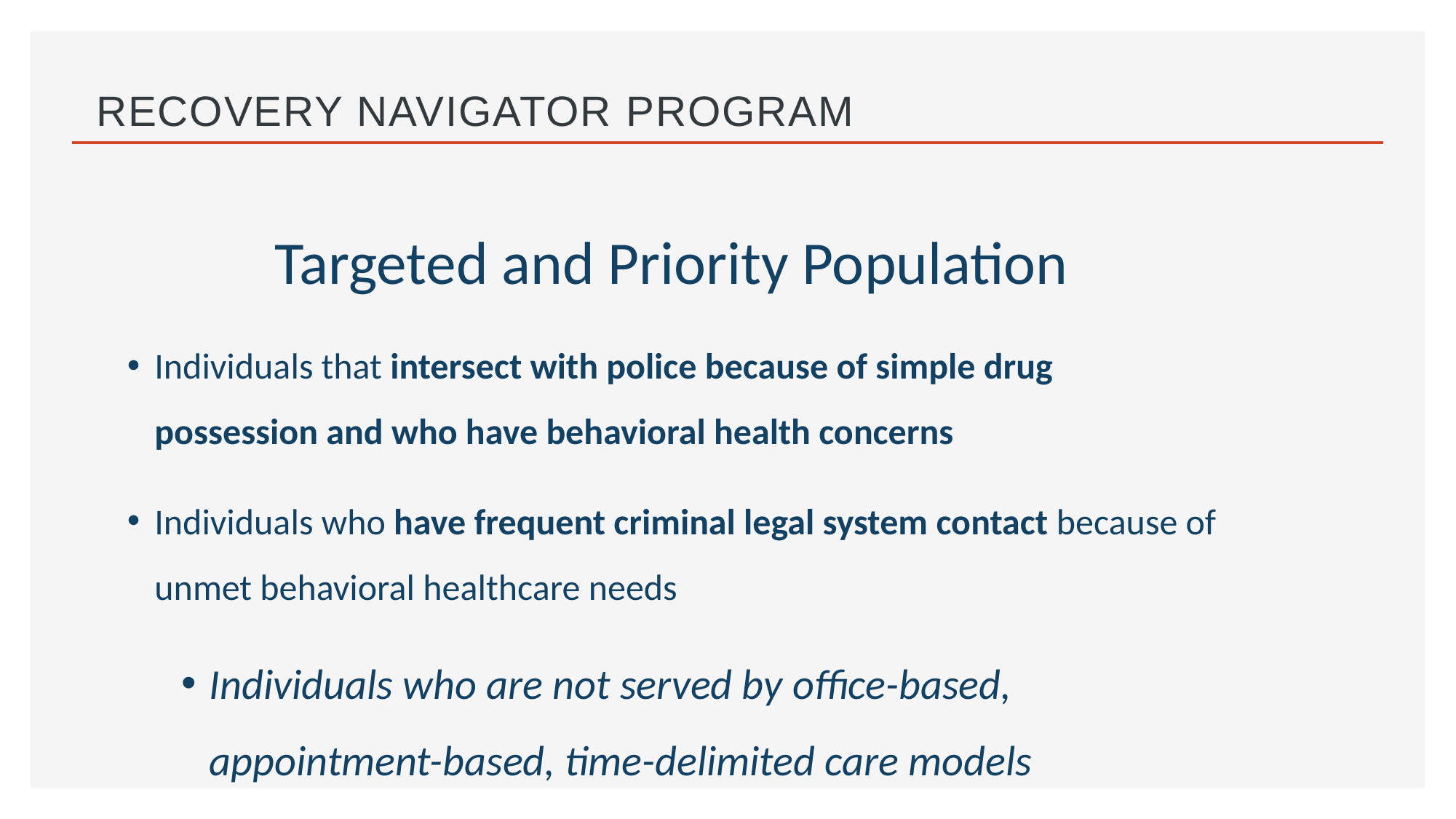

# Recovery Navigator Program
Targeted and Priority Population
Individuals that intersect with police because of simple drug possession and who have behavioral health concerns
Individuals who have frequent criminal legal system contact because of unmet behavioral healthcare needs
Individuals who are not served by office-based, appointment-based, time-delimited care models